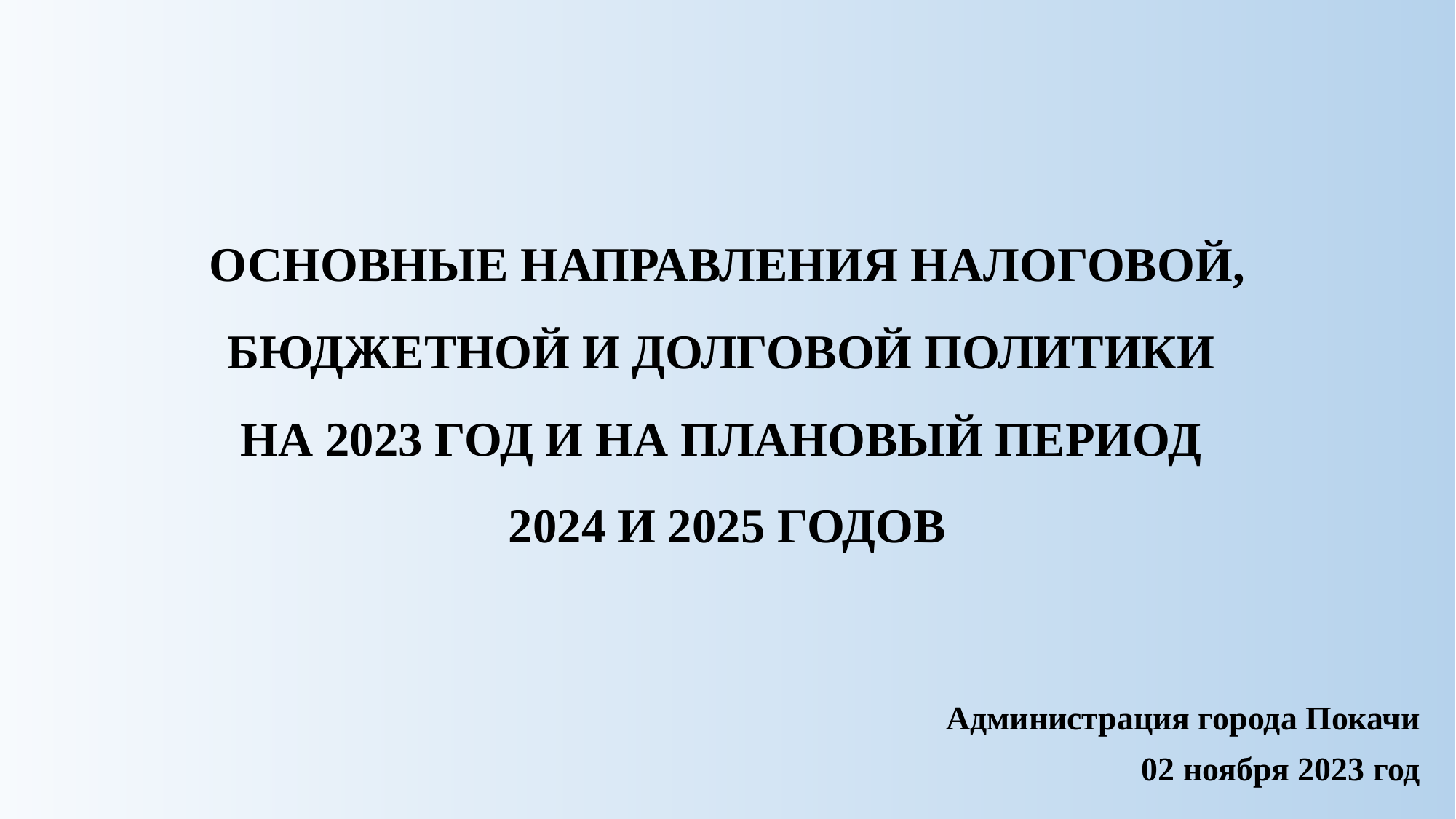

# ОСНОВНЫЕ НАПРАВЛЕНИЯ НАЛОГОВОЙ, БЮДЖЕТНОЙ И ДОЛГОВОЙ ПОЛИТИКИ НА 2023 ГОД И НА ПЛАНОВЫЙ ПЕРИОД 2024 И 2025 ГОДОВ
Администрация города Покачи
02 ноября 2023 год